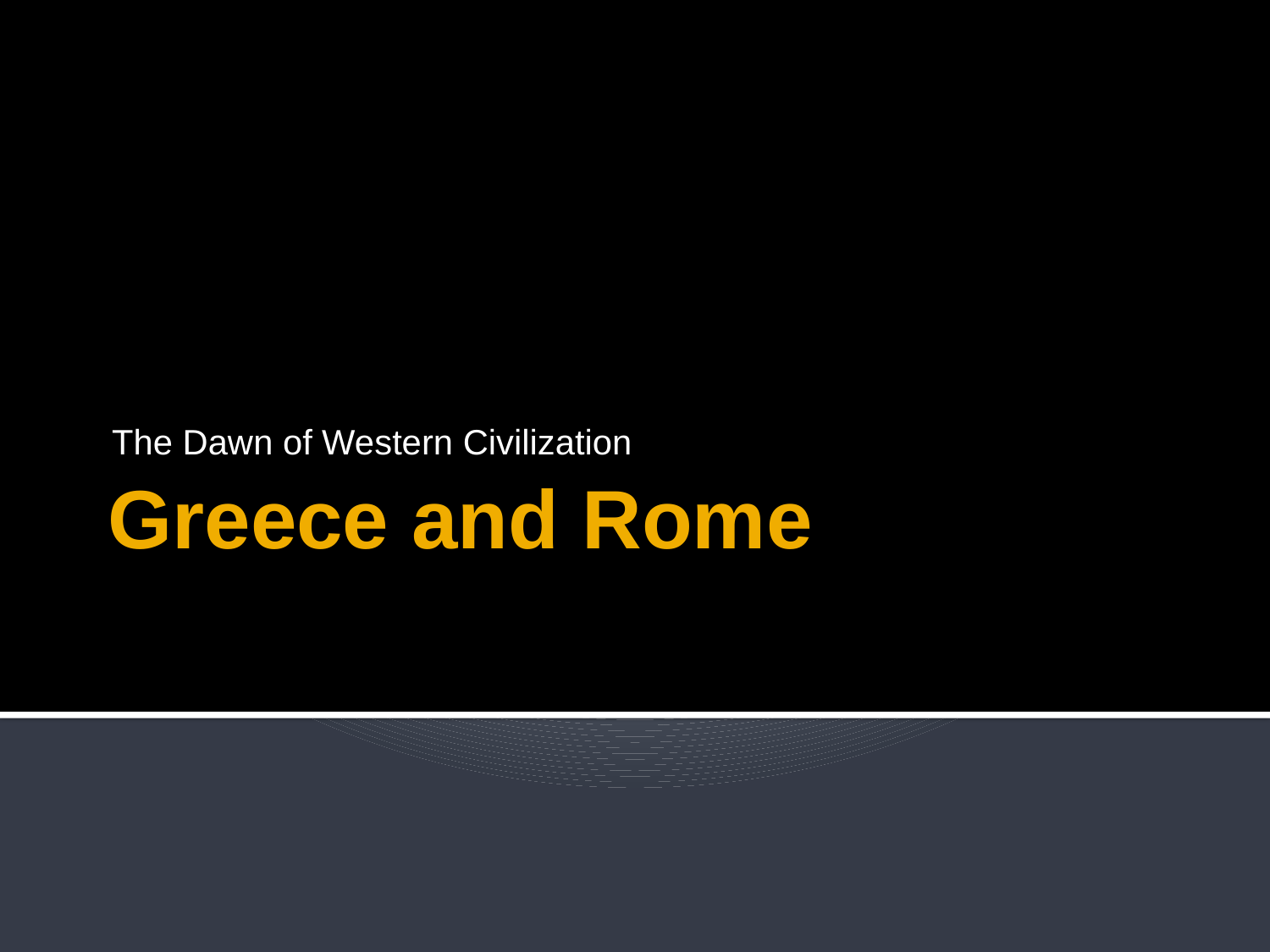

The Dawn of Western Civilization
# Greece and Rome